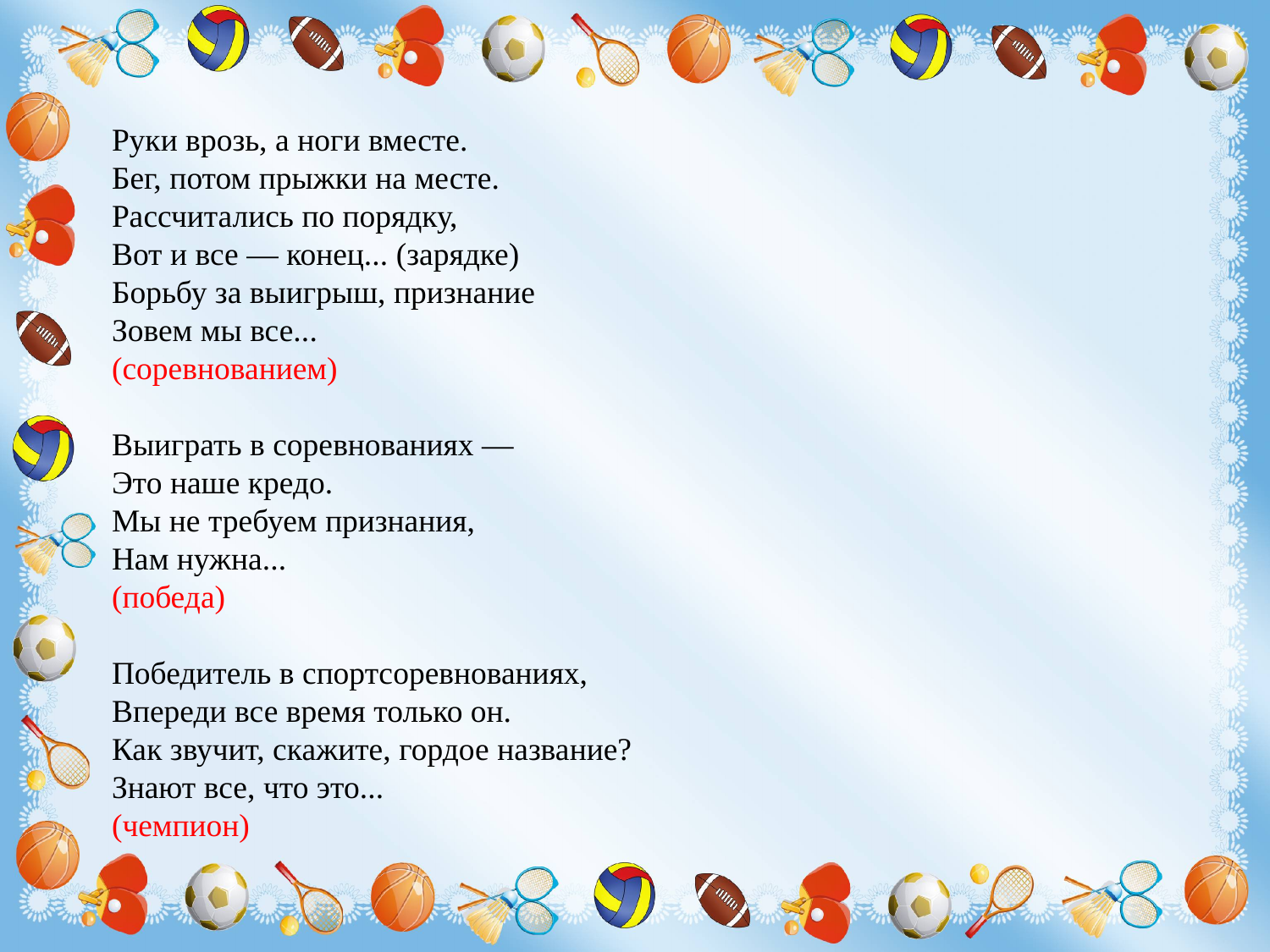

Руки врозь, а ноги вместе.
Бег, потом прыжки на месте.
Рассчитались по порядку,
Вот и все — конец... (зарядке)
Борьбу за выигрыш, признание
Зовем мы все...
(соревнованием)

Выиграть в соревнованиях —
Это наше кредо.
Мы не требуем признания,
Нам нужна...
(победа)

Победитель в спортсоревнованиях,
Впереди все время только он.
Как звучит, скажите, гордое название?
Знают все, что это...
(чемпион)